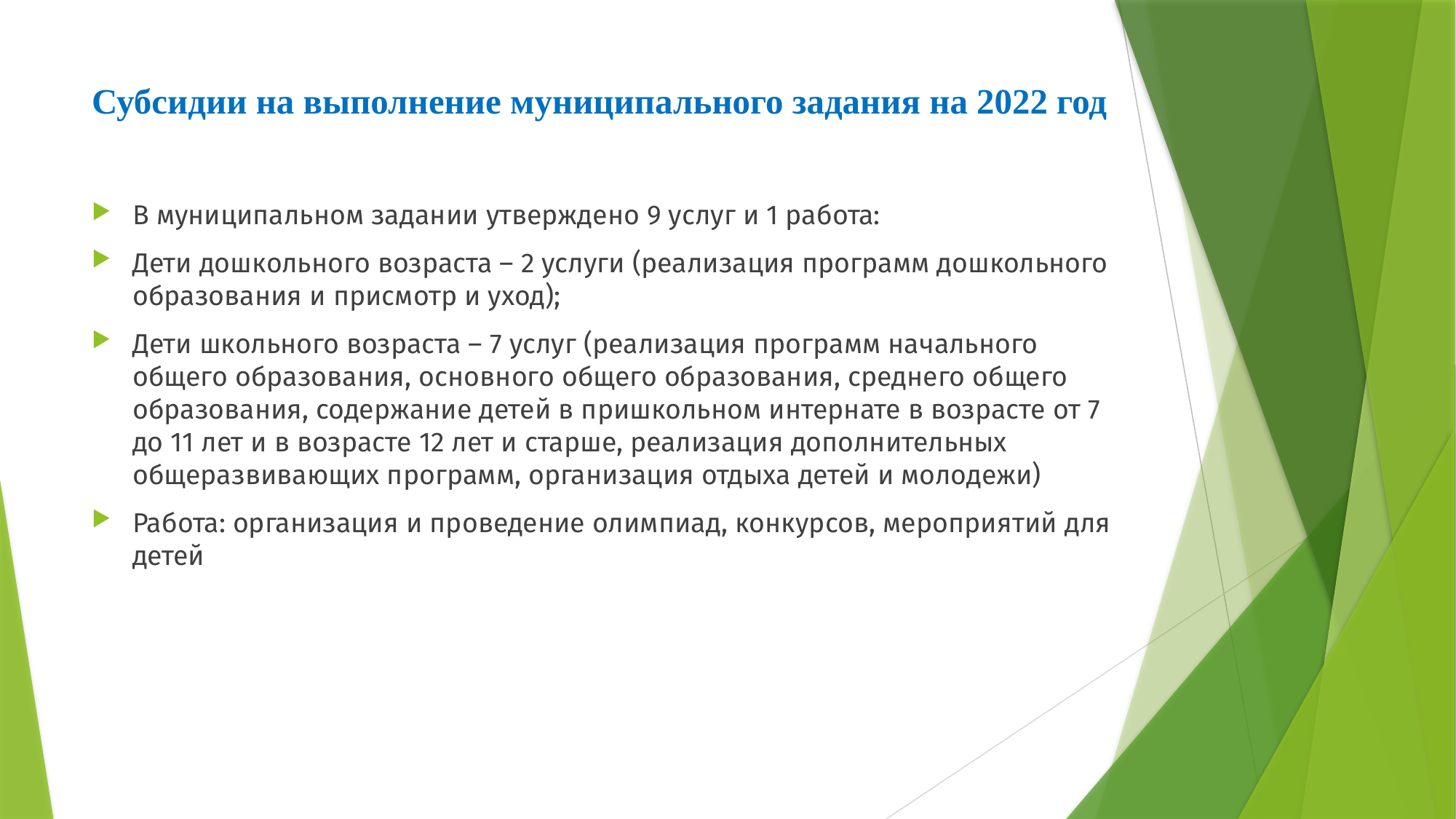

# Субсидии на выполнение муниципального задания на 2022 год
В муниципальном задании утверждено 9 услуг и 1 работа:
Дети дошкольного возраста – 2 услуги (реализация программ дошкольного образования и присмотр и уход);
Дети школьного возраста – 7 услуг (реализация программ начального общего образования, основного общего образования, среднего общего образования, содержание детей в пришкольном интернате в возрасте от 7 до 11 лет и в возрасте 12 лет и старше, реализация дополнительных общеразвивающих программ, организация отдыха детей и молодежи)
Работа: организация и проведение олимпиад, конкурсов, мероприятий для детей